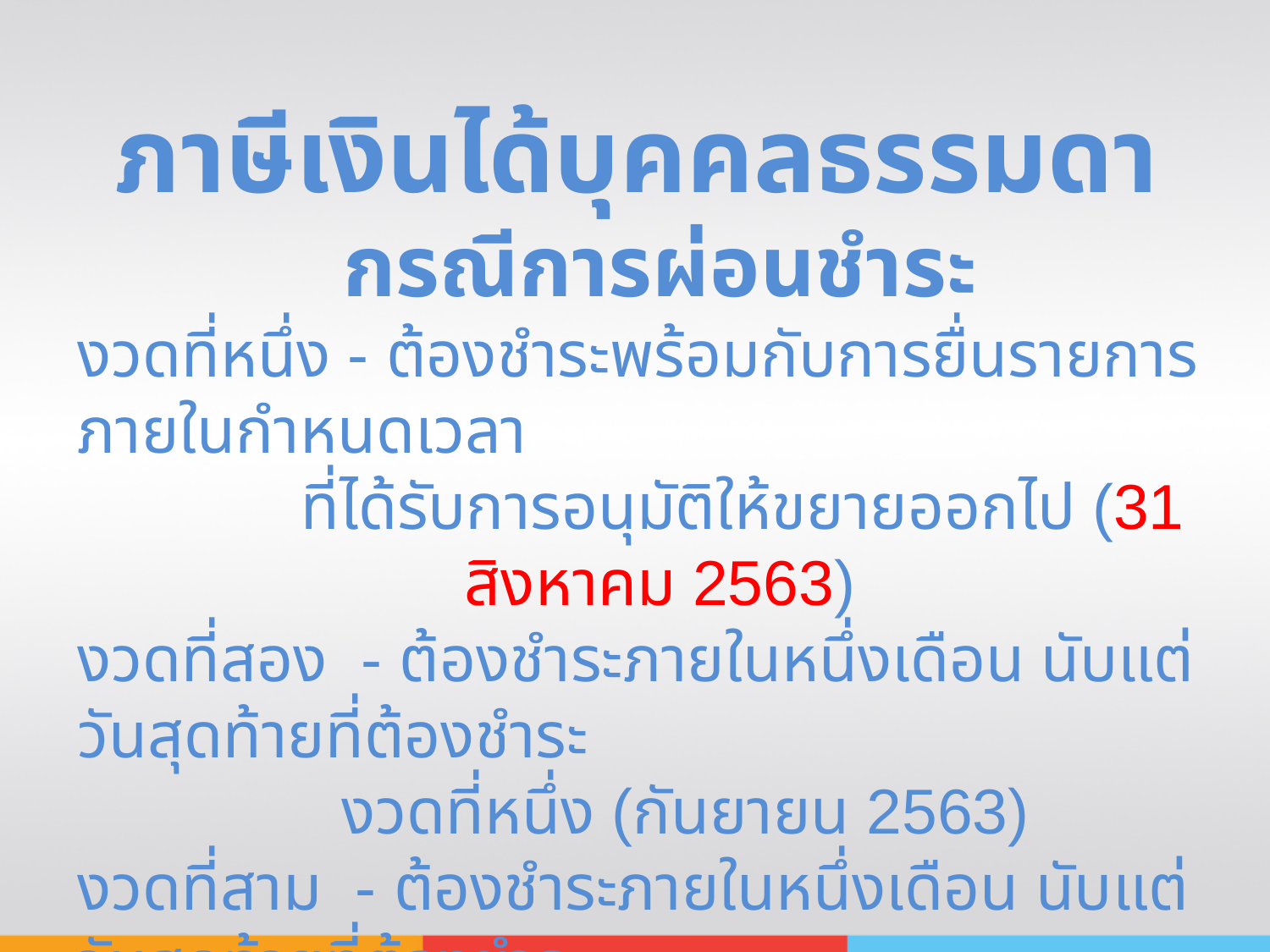

ภาษีเงินได้บุคคลธรรมดา
กรณีการผ่อนชำระ
งวดที่หนึ่ง - ต้องชำระพร้อมกับการยื่นรายการภายในกำหนดเวลา
          ที่ได้รับการอนุมัติให้ขยายออกไป (31 สิงหาคม 2563)
งวดที่สอง  - ต้องชำระภายในหนึ่งเดือน นับแต่วันสุดท้ายที่ต้องชำระ
                งวดที่หนึ่ง (กันยายน 2563)
งวดที่สาม  - ต้องชำระภายในหนึ่งเดือน นับแต่วันสุดท้ายที่ต้องชำระ
                งวดที่สอง (ตุลาคม 2563)